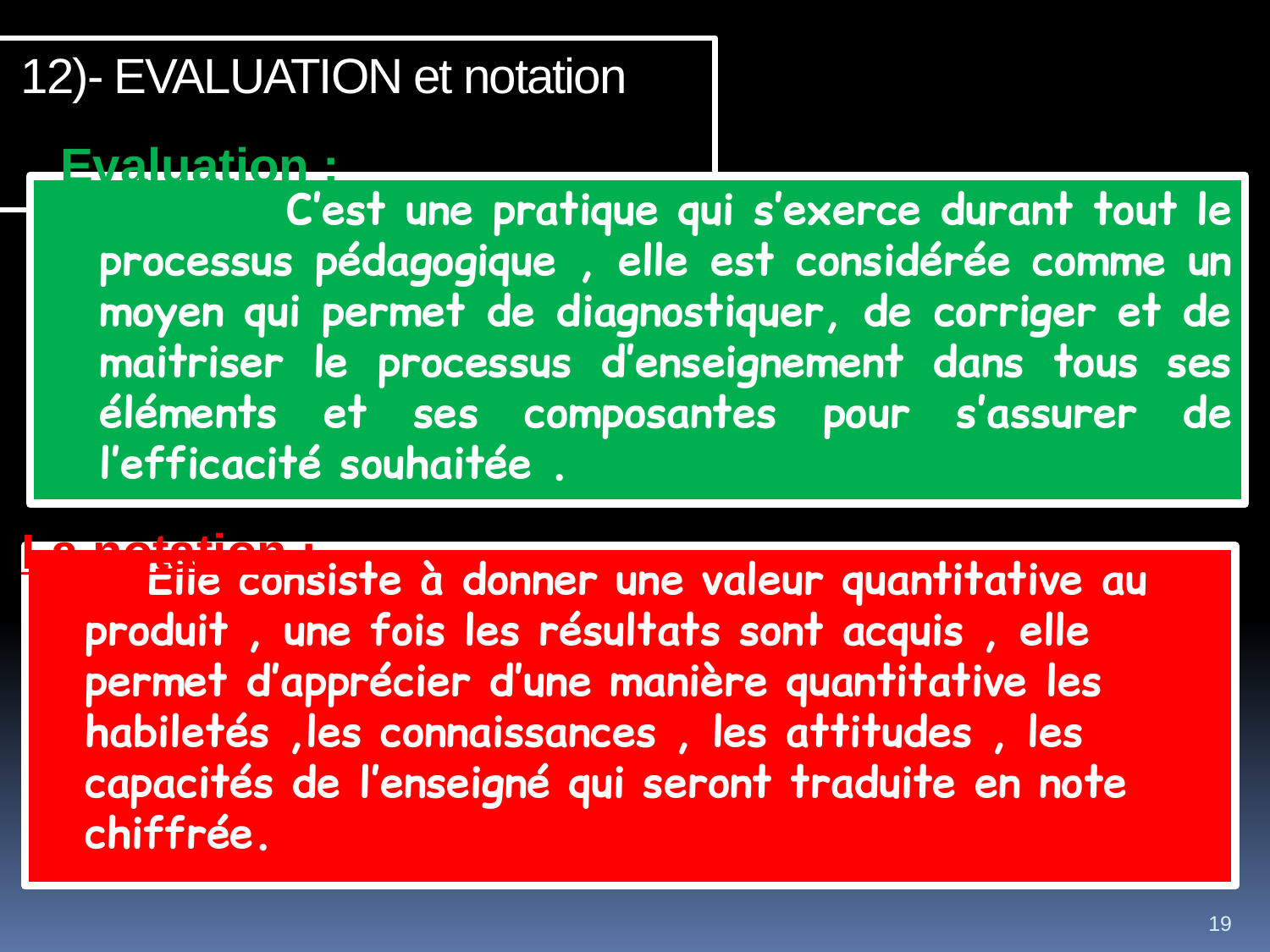

12)- EVALUATION et notation
Evaluation :
            C’est une pratique qui s’exerce durant tout le processus pédagogique , elle est considérée comme un moyen qui permet de diagnostiquer, de corriger et de maitriser le processus d’enseignement dans tous ses éléments et ses composantes pour s’assurer de l’efficacité souhaitée .
La notation :
      Elle consiste à donner une valeur quantitative au produit , une fois les résultats sont acquis , elle permet d’apprécier d’une manière quantitative les habiletés ,les connaissances , les attitudes , les capacités de l’enseigné qui seront traduite en note chiffrée.
19